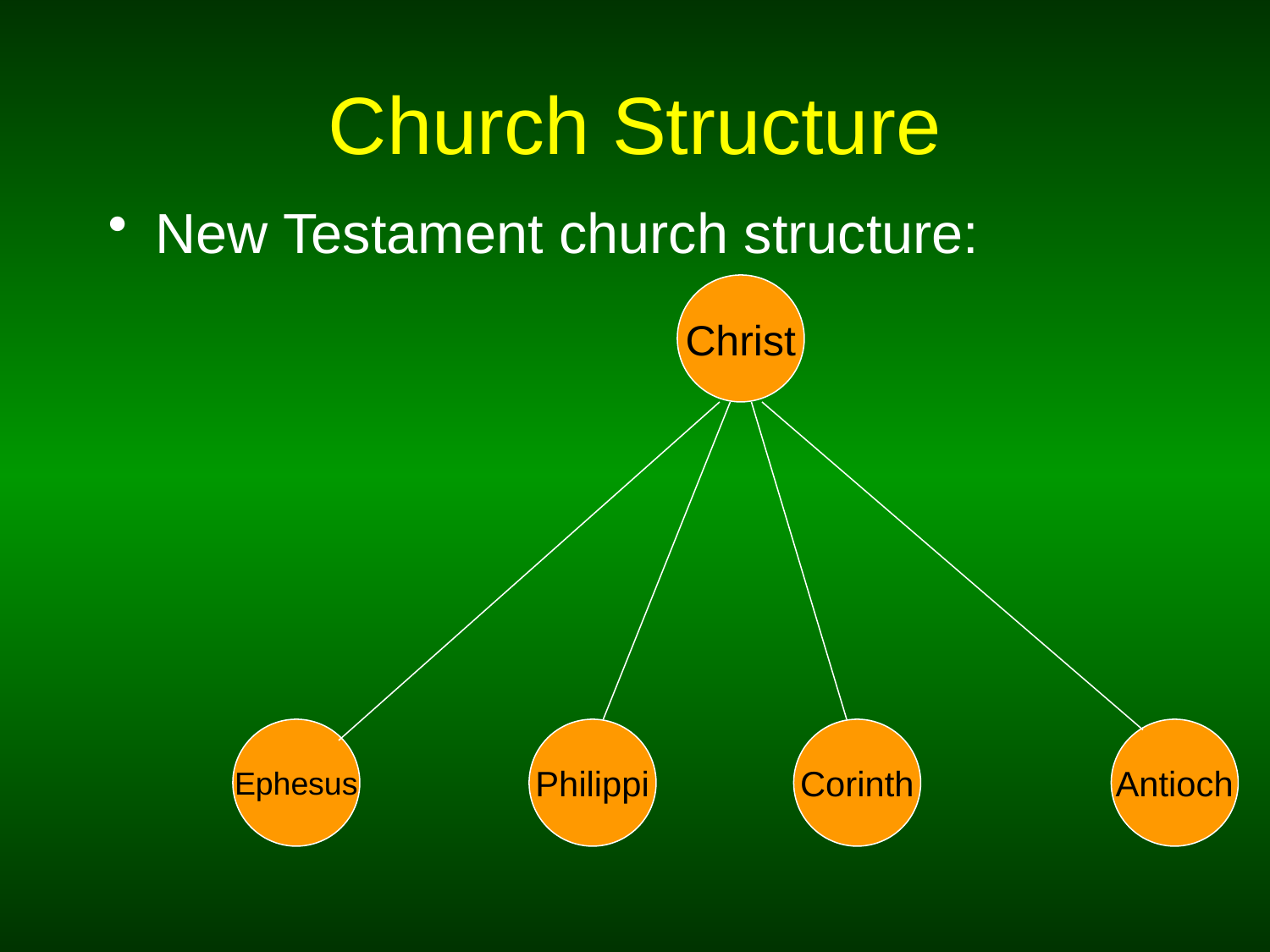

# Church Structure
New Testament church structure:
Christ

Ephesus
Philippi
Corinth
Antioch